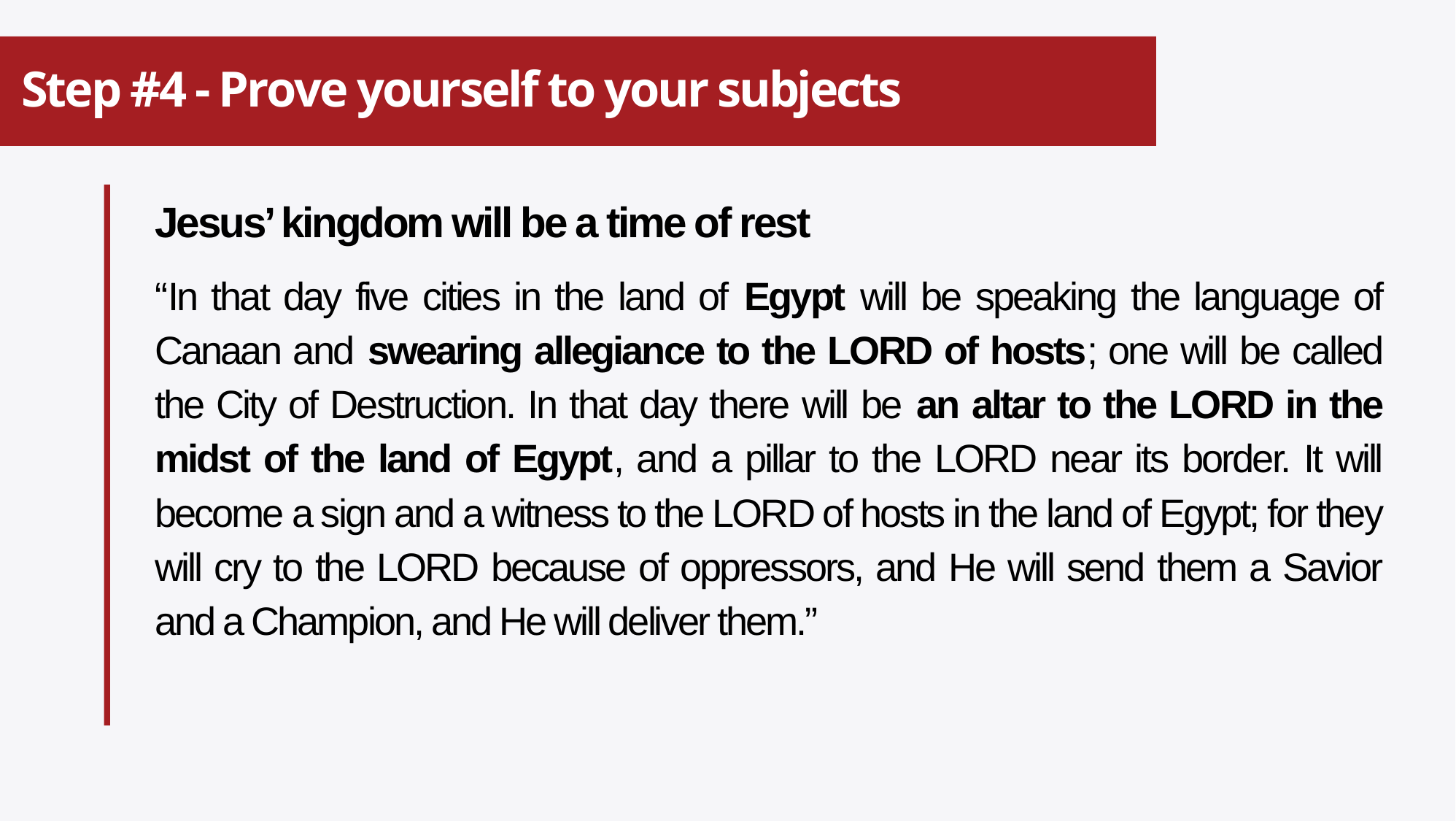

# Step #4 - Prove yourself to your subjects
Jesus’ kingdom will be a time of rest
“In that day five cities in the land of Egypt will be speaking the language of Canaan and swearing allegiance to the LORD of hosts; one will be called the City of Destruction. In that day there will be an altar to the LORD in the midst of the land of Egypt, and a pillar to the LORD near its border. It will become a sign and a witness to the LORD of hosts in the land of Egypt; for they will cry to the LORD because of oppressors, and He will send them a Savior and a Champion, and He will deliver them.”